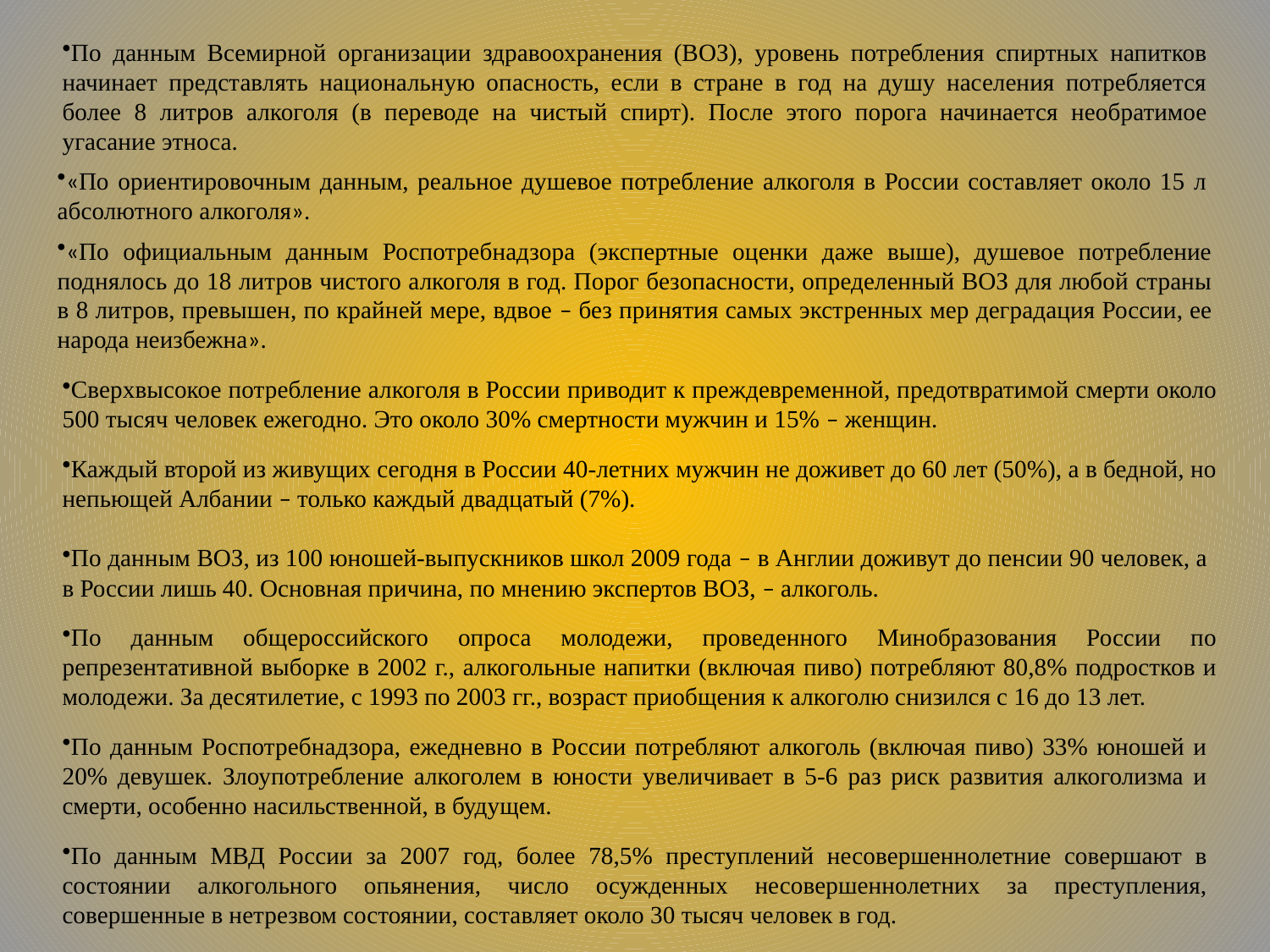

По данным Всемирной организации здравоохранения (ВОЗ), уровень потребления спиртных напитков начинает представлять национальную опасность, если в стране в год на душу населения потребляется более 8 литров алкоголя (в переводе на чистый спирт). После этого порога начинается необратимое угасание этноса.
«По ориентировочным данным, реальное душевое потребление алкоголя в России составляет около 15 л абсолютного алкоголя».
«По официальным данным Роспотребнадзора (экспертные оценки даже выше), душевое потребление поднялось до 18 литров чистого алкоголя в год. Порог безопасности, определенный ВОЗ для любой страны в 8 литров, превышен, по крайней мере, вдвое – без принятия самых экстренных мер деградация России, ее народа неизбежна».
Сверхвысокое потребление алкоголя в России приводит к преждевременной, предотвратимой смерти около 500 тысяч человек ежегодно. Это около 30% смертности мужчин и 15% – женщин.
Каждый второй из живущих сегодня в России 40-летних мужчин не доживет до 60 лет (50%), а в бедной, но непьющей Албании – только каждый двадцатый (7%).
По данным ВОЗ, из 100 юношей-выпускников школ 2009 года – в Англии доживут до пенсии 90 человек, а в России лишь 40. Основная причина, по мнению экспертов ВОЗ, – алкоголь.
По данным общероссийского опроса молодежи, проведенного Минобразования России по репрезентативной выборке в 2002 г., алкогольные напитки (включая пиво) потребляют 80,8% подростков и молодежи. За десятилетие, с 1993 по 2003 гг., возраст приобщения к алкоголю снизился с 16 до 13 лет.
По данным Роспотребнадзора, ежедневно в России потребляют алкоголь (включая пиво) 33% юношей и 20% девушек. Злоупотребление алкоголем в юности увеличивает в 5-6 раз риск развития алкоголизма и смерти, особенно насильственной, в будущем.

По данным МВД России за 2007 год, более 78,5% преступлений несовершеннолетние совершают в состоянии алкогольного опьянения, число осужденных несовершеннолетних за преступления, совершенные в нетрезвом состоянии, составляет около 30 тысяч человек в год.